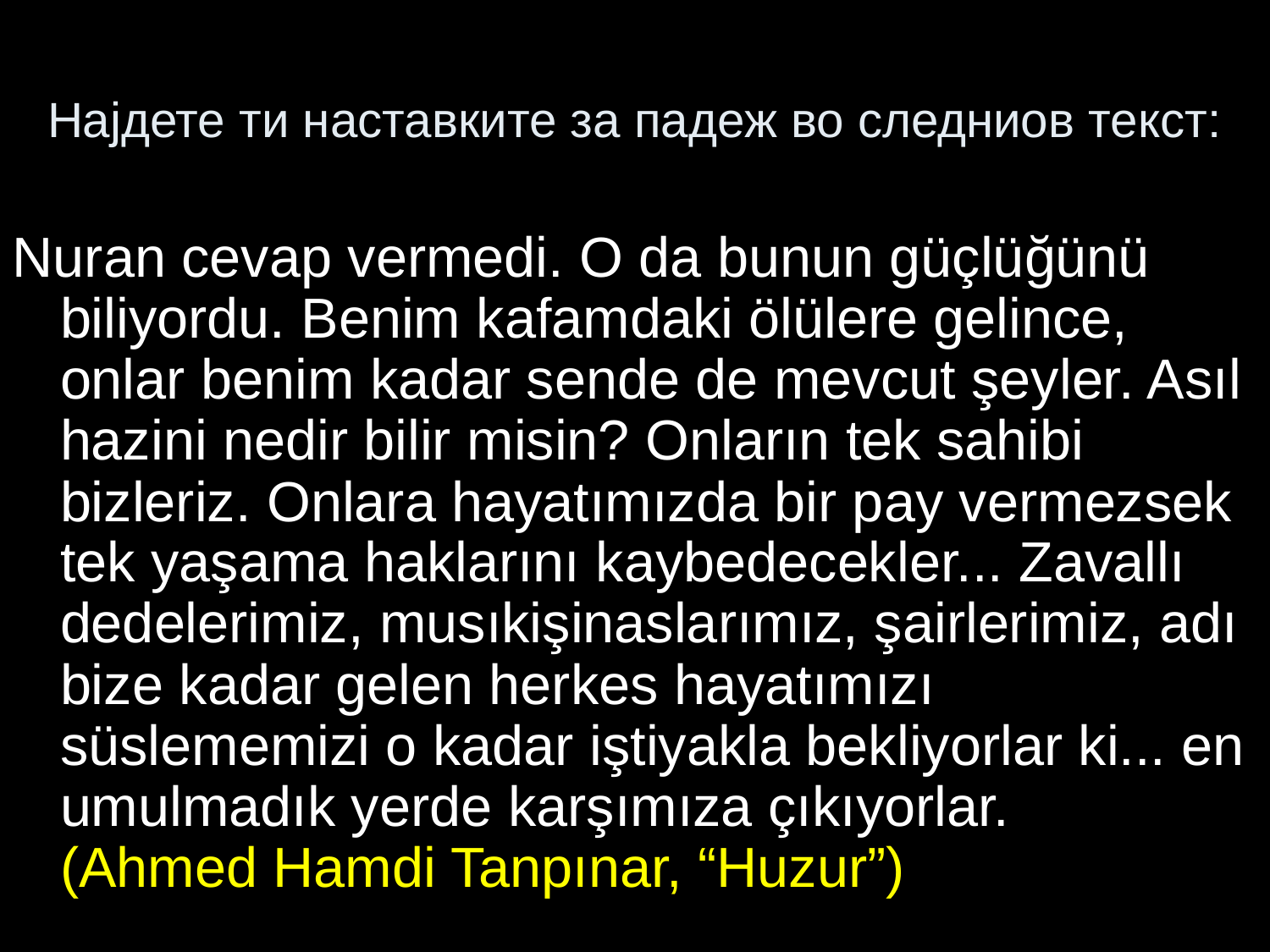

# Најдете ти наставките за падеж во следниов текст:
Nuran cevap vermedi. O da bunun güçlüğünü biliyordu. Benim kafamdaki ölülere gelince, onlar benim kadar sende de mevcut şeyler. Asıl hazini nedir bilir misin? Onların tek sahibi bizleriz. Onlara hayatımızda bir pay vermezsek tek yaşama haklarını kaybedecekler... Zavallı dedelerimiz, musıkişinaslarımız, şairlerimiz, adı bize kadar gelen herkes hayatımızı süslememizi o kadar iştiyakla bekliyorlar ki... en umulmadık yerde karşımıza çıkıyorlar.
(Ahmed Hamdi Tanpınar, “Huzur”)